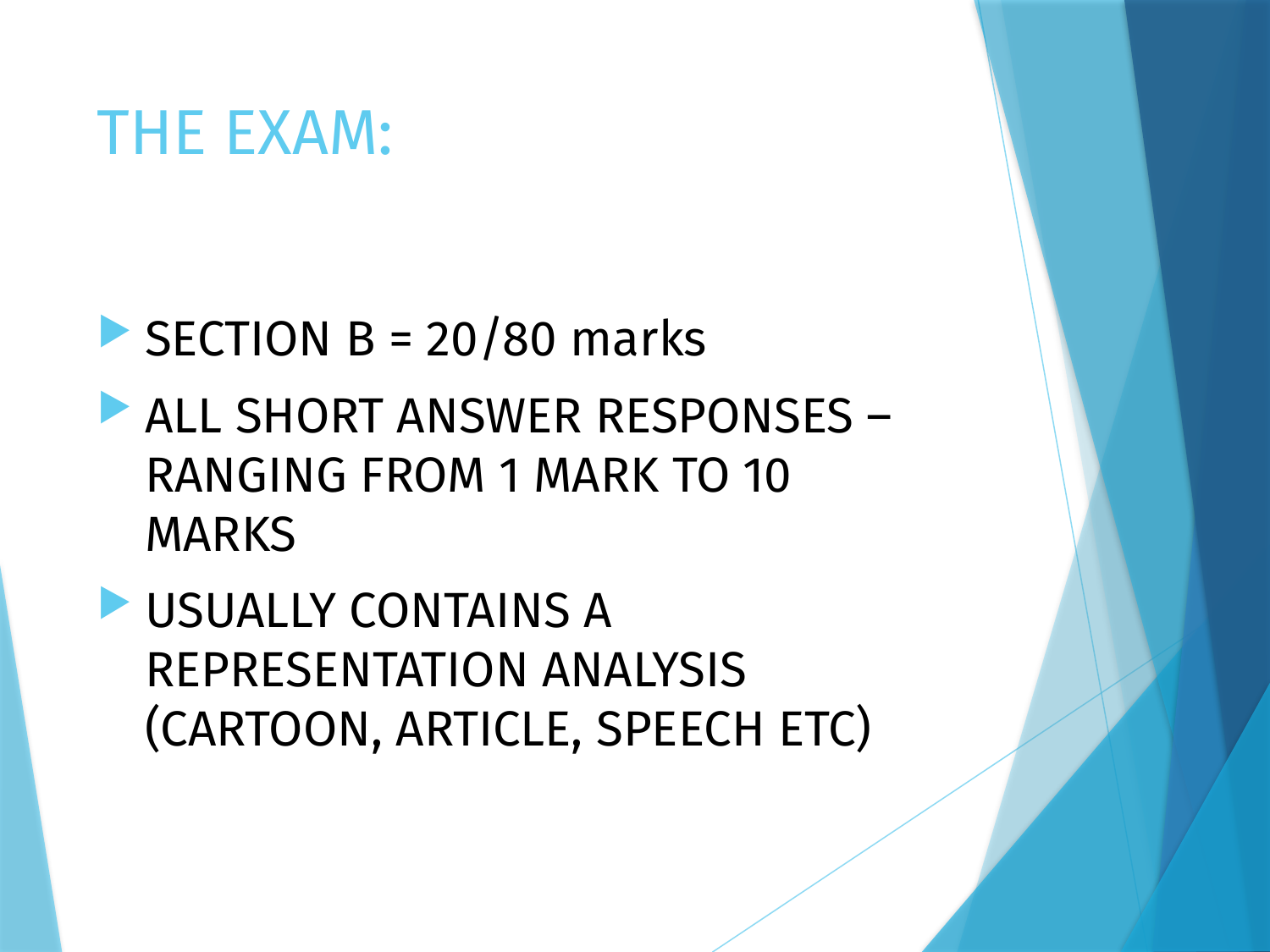

# THE EXAM:
SECTION B = 20/80 marks
ALL SHORT ANSWER RESPONSES – RANGING FROM 1 MARK TO 10 MARKS
USUALLY CONTAINS A REPRESENTATION ANALYSIS (CARTOON, ARTICLE, SPEECH ETC)